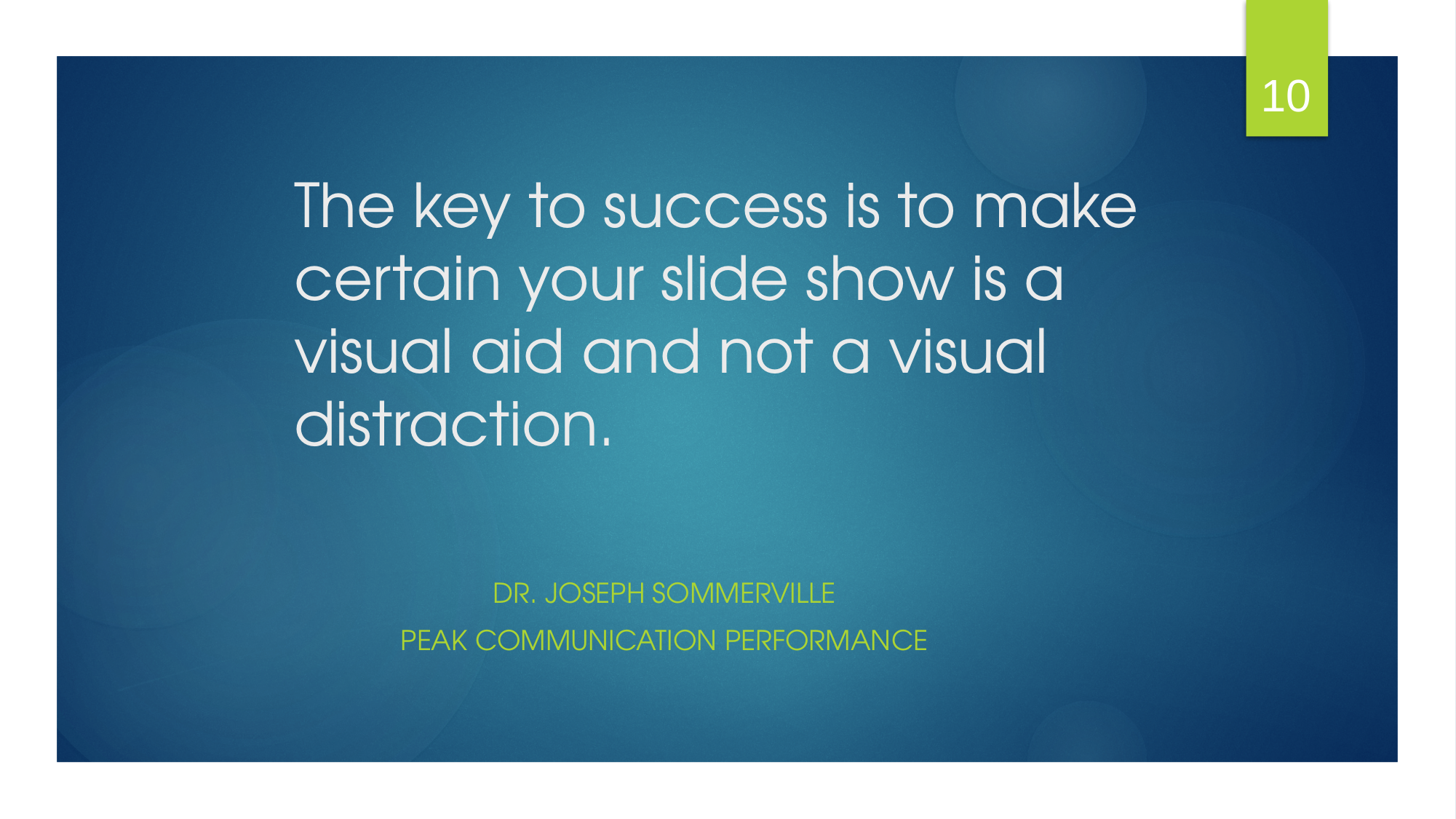

10
# The key to success is to make certain your slide show is a visual aid and not a visual distraction.
Dr. Joseph Sommerville
Peak Communication Performance